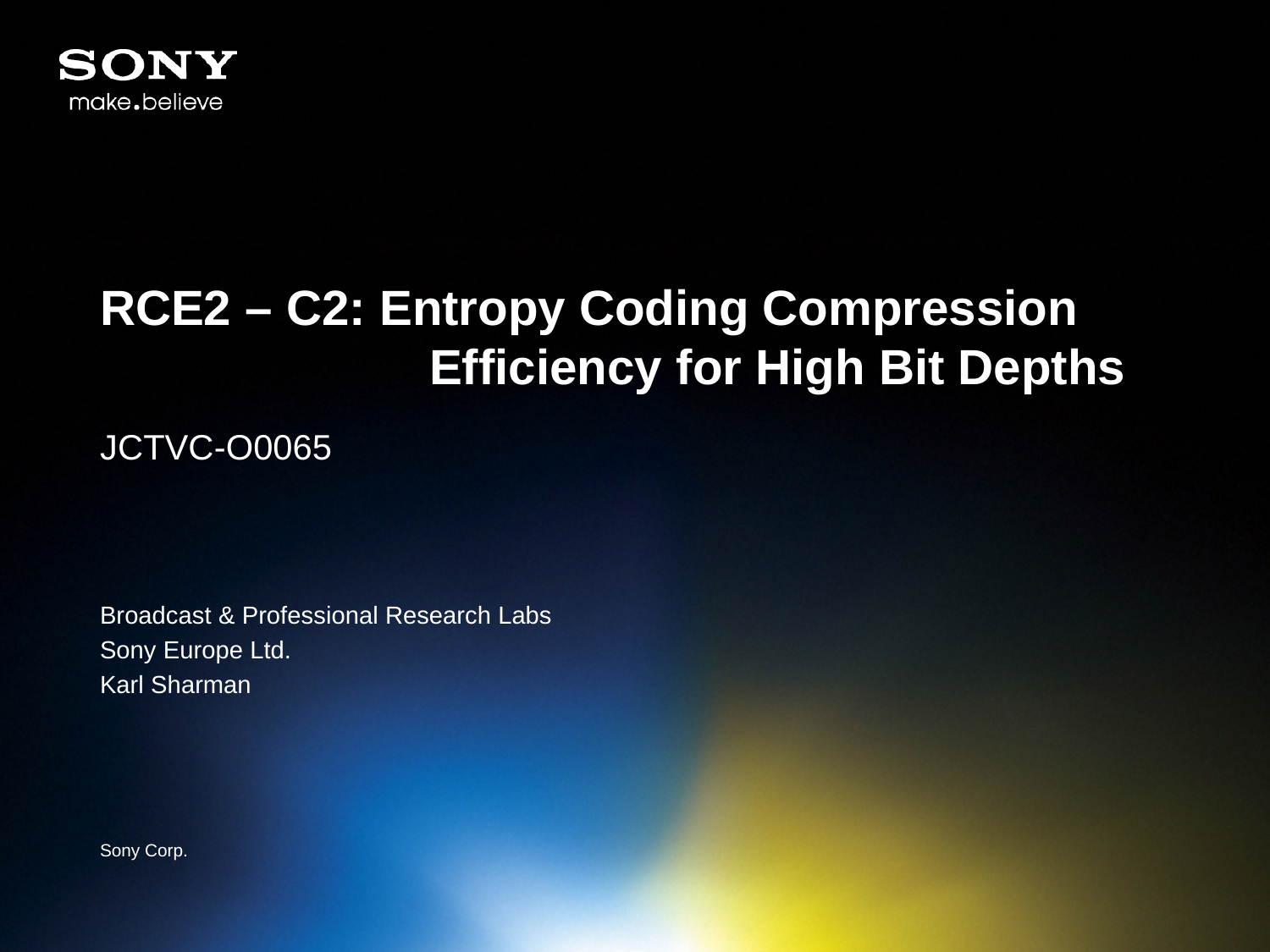

# RCE2 – C2: Entropy Coding Compression 		  Efficiency for High Bit Depths
JCTVC-O0065
Broadcast & Professional Research Labs
Sony Europe Ltd.
Karl Sharman
Sony Corp.